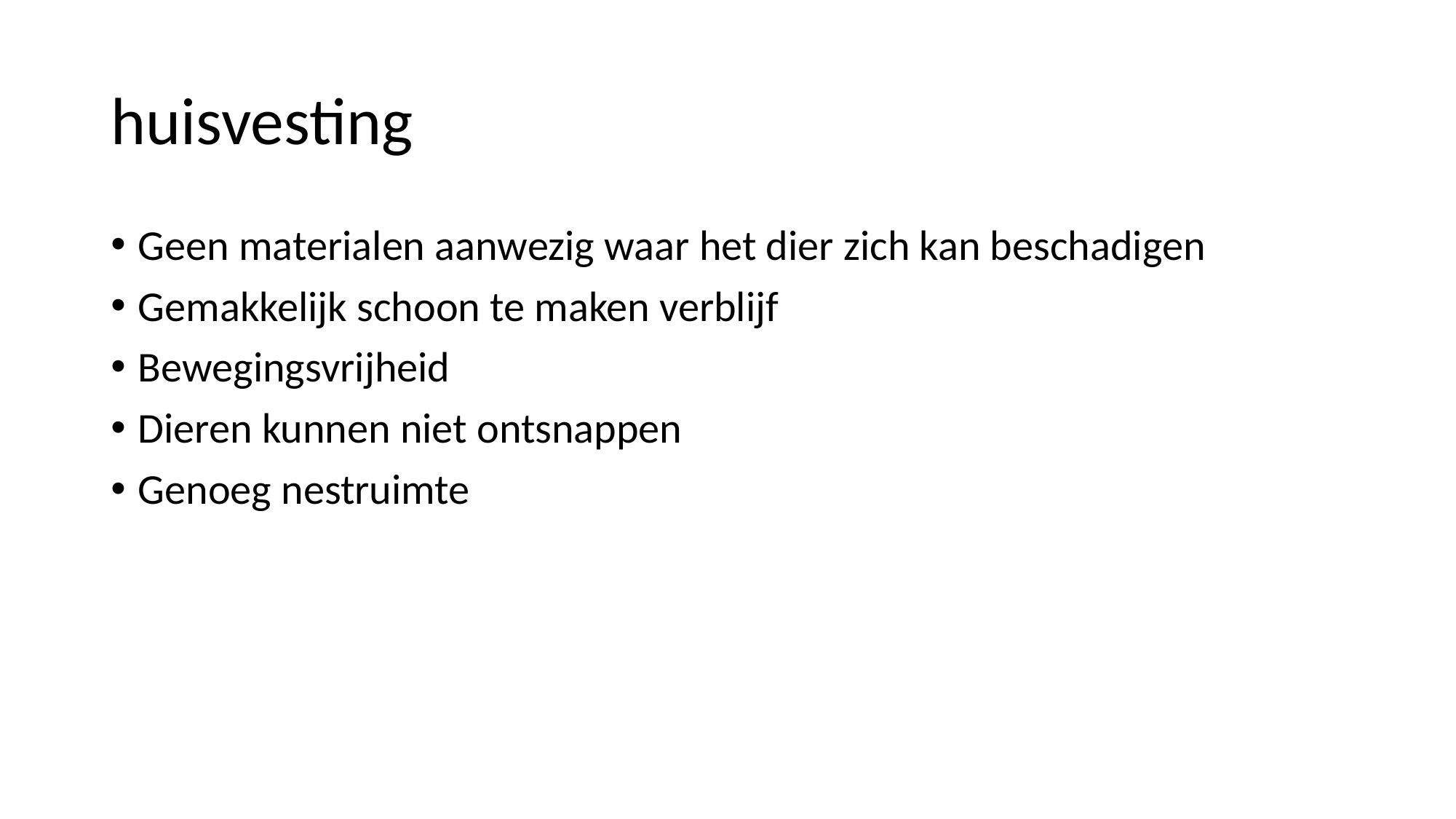

# huisvesting
Geen materialen aanwezig waar het dier zich kan beschadigen
Gemakkelijk schoon te maken verblijf
Bewegingsvrijheid
Dieren kunnen niet ontsnappen
Genoeg nestruimte